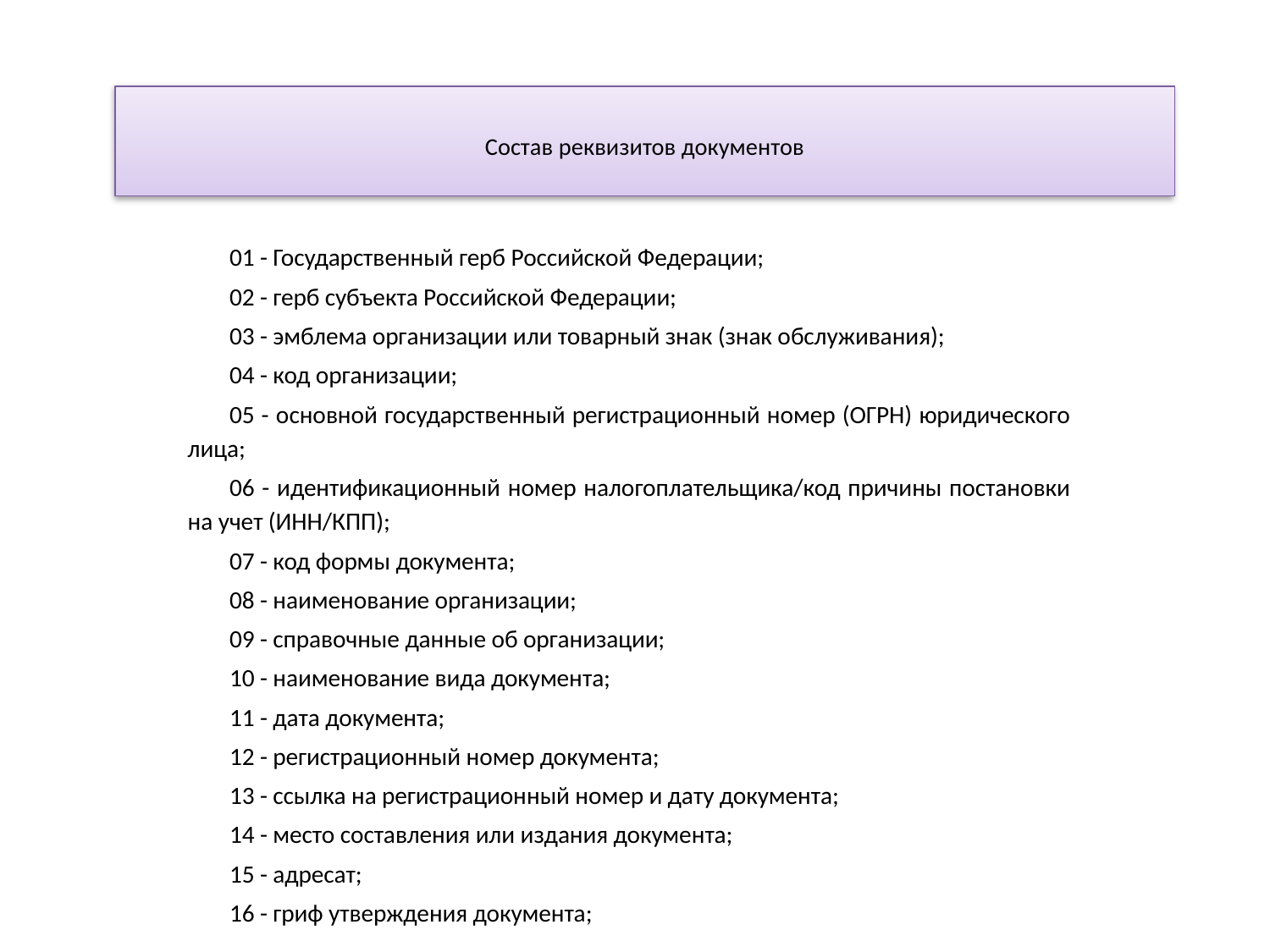

# Состав реквизитов документов

01 - Государственный герб Российской Федерации;
02 - герб субъекта Российской Федерации;
03 - эмблема организации или товарный знак (знак обслуживания);
04 - код организации;
05 - основной государственный регистрационный номер (ОГРН) юридического лица;
06 - идентификационный номер налогоплательщика/код причины постановки на учет (ИНН/КПП);
07 - код формы документа;
08 - наименование организации;
09 - справочные данные об организации;
10 - наименование вида документа;
11 - дата документа;
12 - регистрационный номер документа;
13 - ссылка на регистрационный номер и дату документа;
14 - место составления или издания документа;
15 - адресат;
16 - гриф утверждения документа;